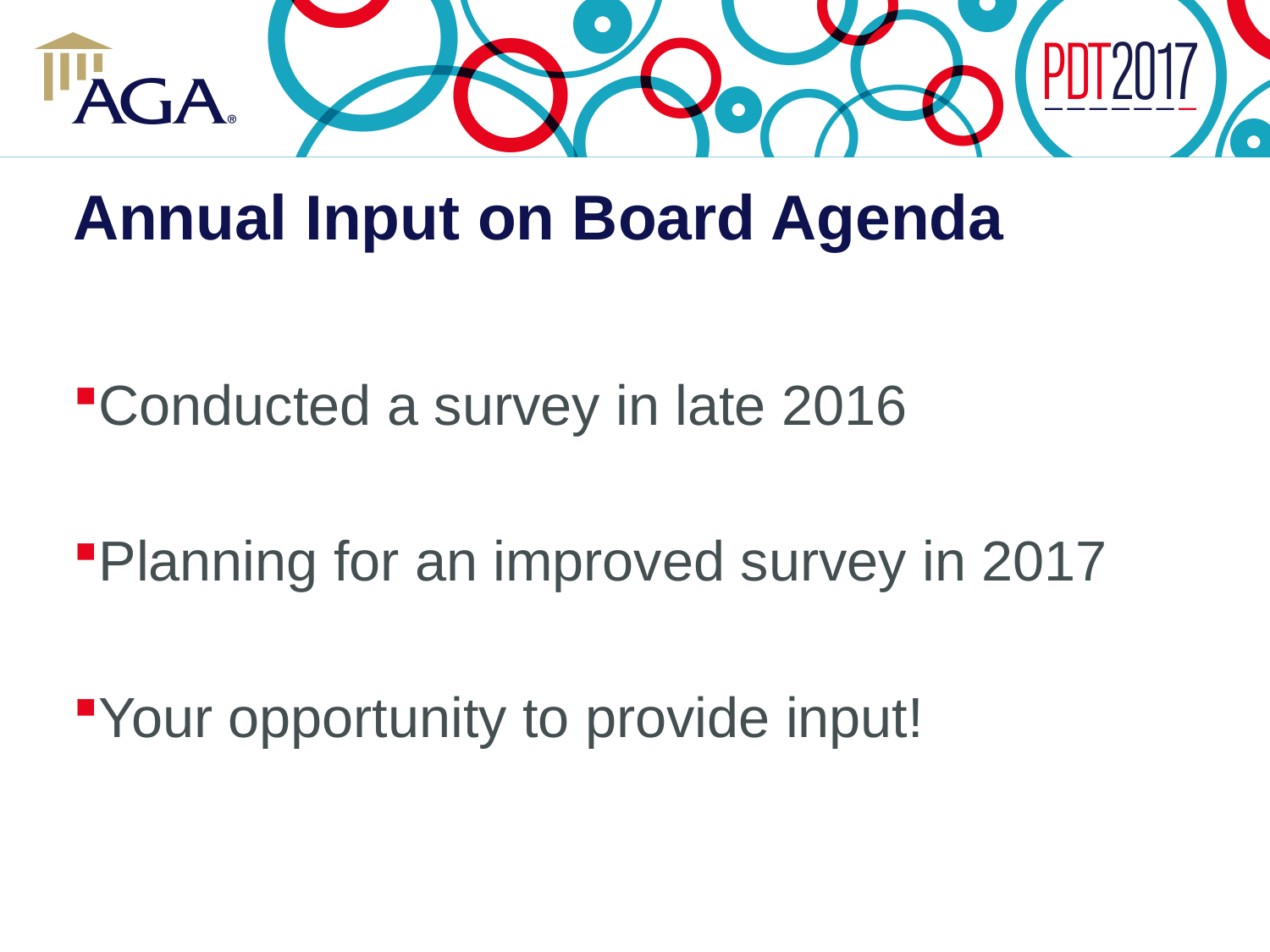

# Annual Input on Board Agenda

Conducted a survey in late 2016

Planning for an improved survey in 2017

Your opportunity to provide input!